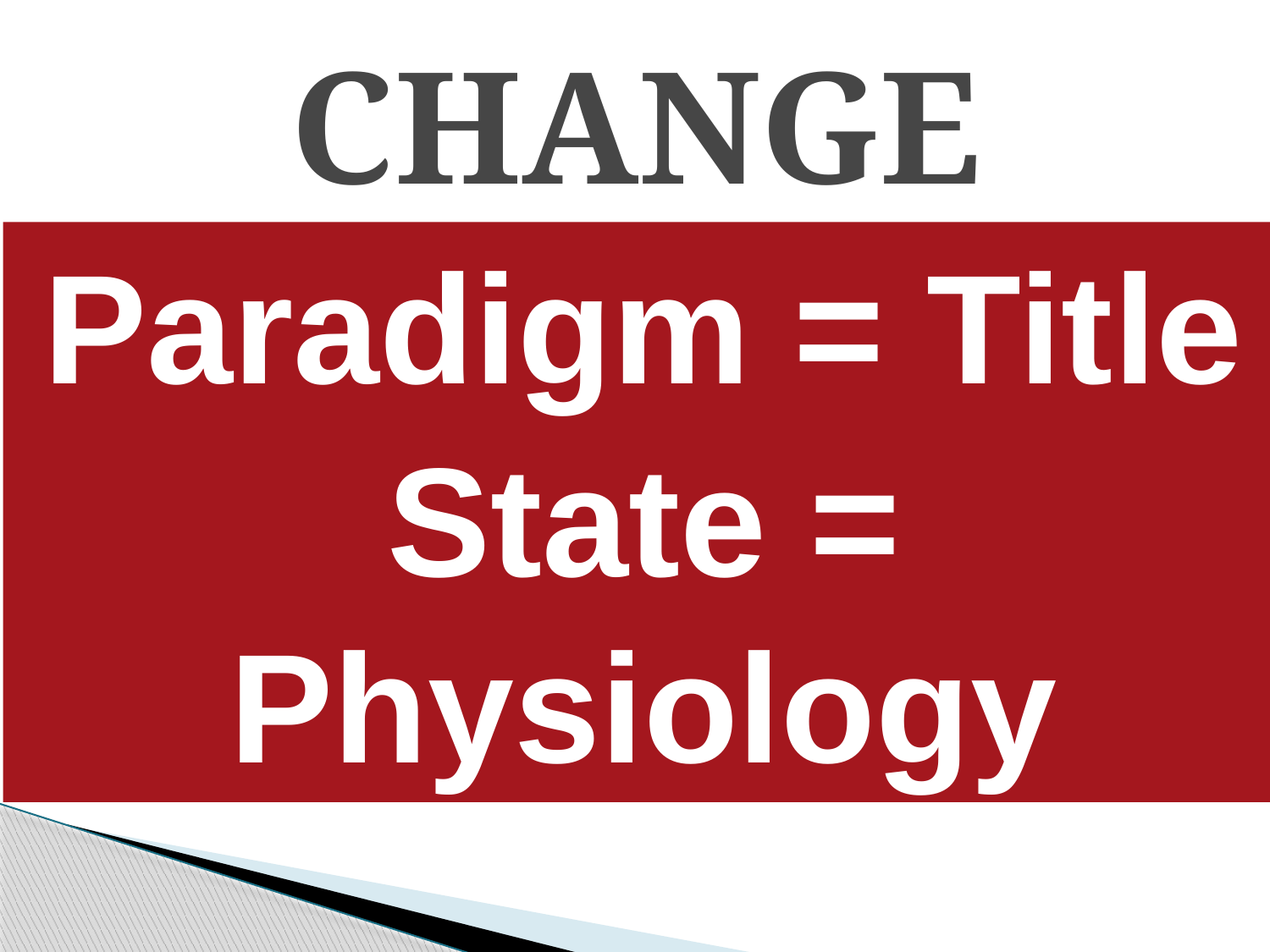

# CHANGE
Paradigm = Title
State = Physiology